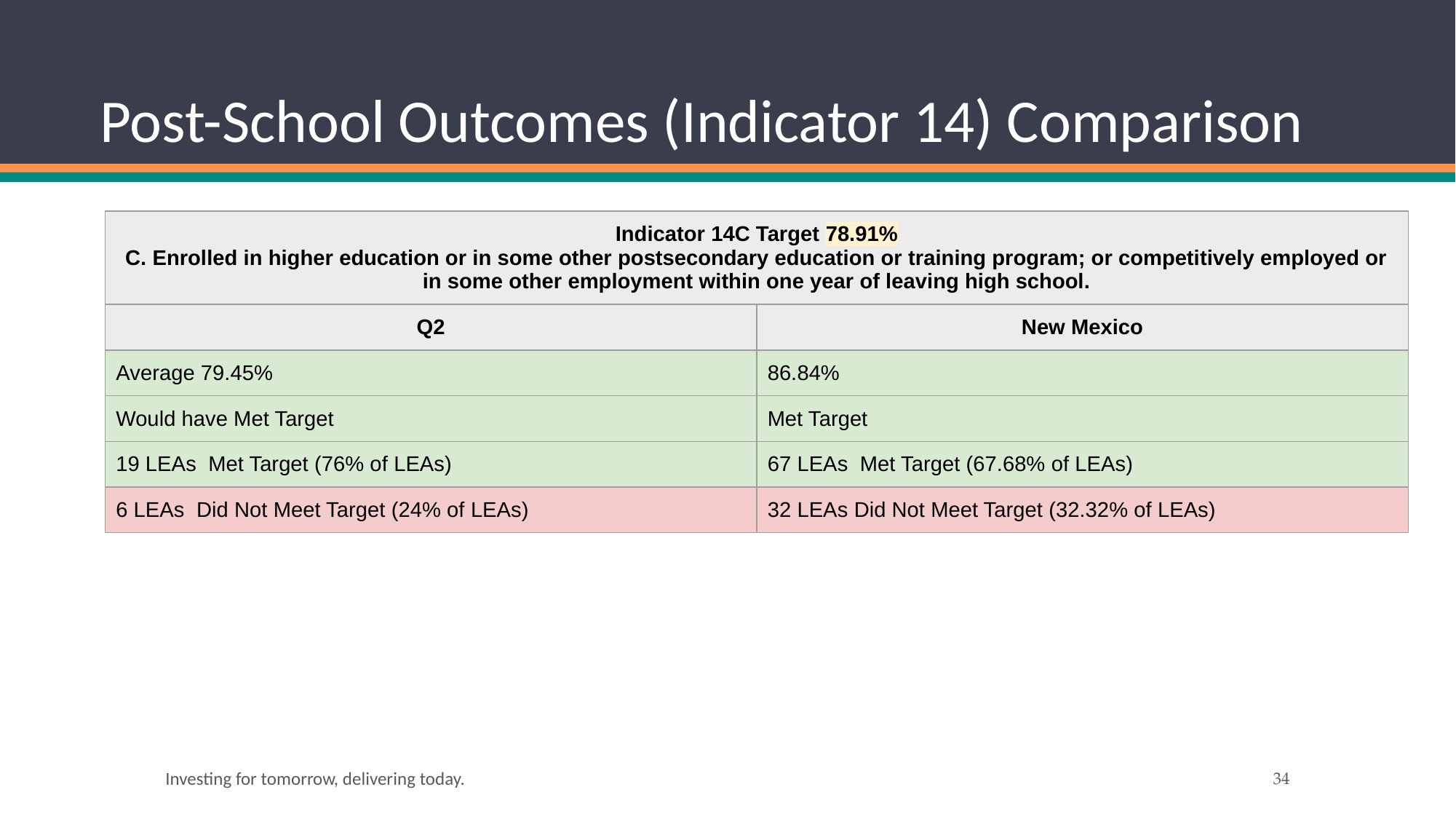

# Post-School Outcomes (Indicator 14) Comparison
| Indicator 14C Target 78.91% C. Enrolled in higher education or in some other postsecondary education or training program; or competitively employed or in some other employment within one year of leaving high school. |  |
| --- | --- |
| Q2 | New Mexico |
| Average 79.45% | 86.84% |
| Would have Met Target | Met Target |
| 19 LEAs Met Target (76% of LEAs) | 67 LEAs Met Target (67.68% of LEAs) |
| 6 LEAs Did Not Meet Target (24% of LEAs) | 32 LEAs Did Not Meet Target (32.32% of LEAs) |
Investing for tomorrow, delivering today.
34